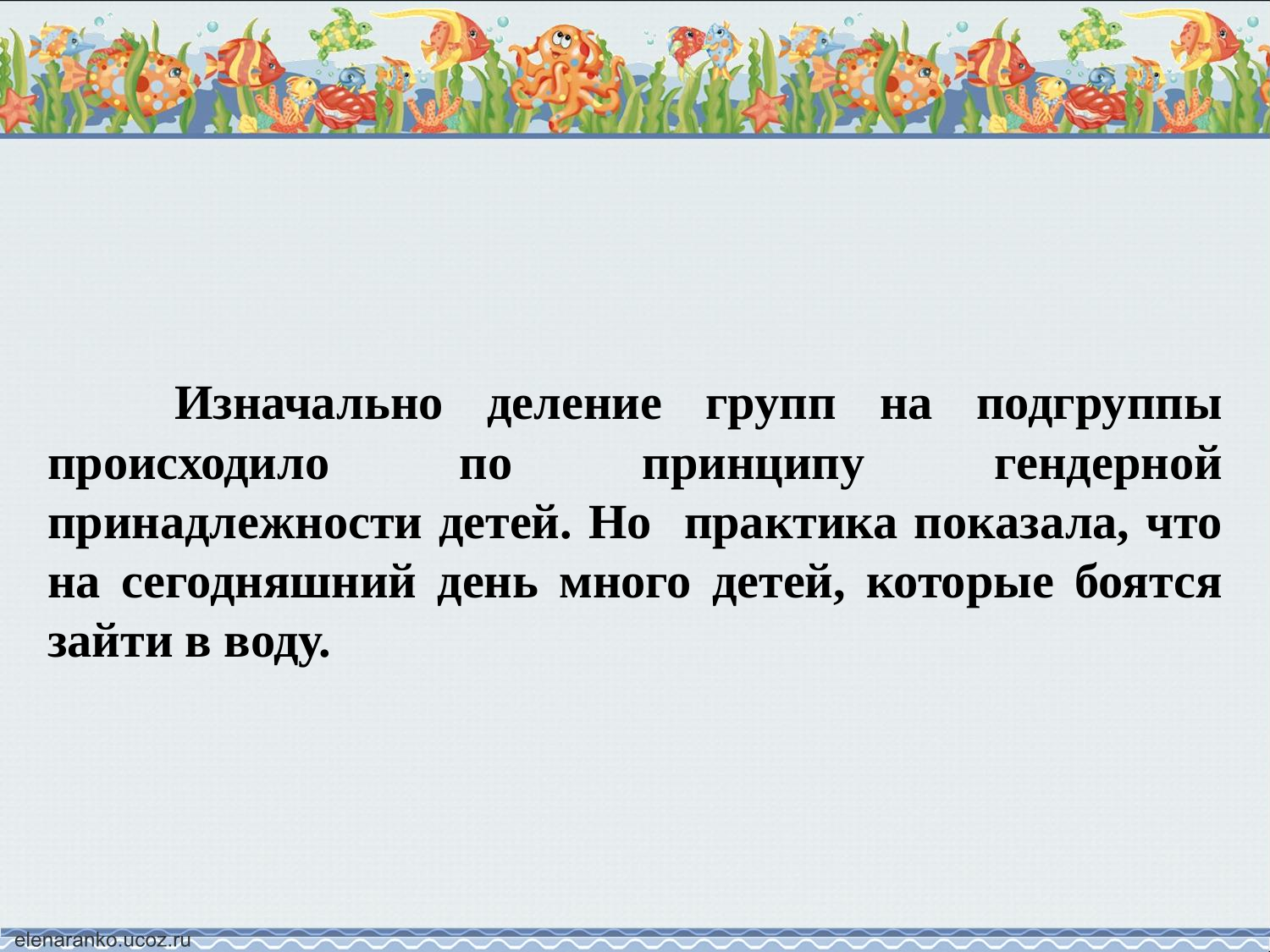

Изначально деление групп на подгруппы происходило по принципу гендерной принадлежности детей. Но  практика показала, что на сегодняшний день много детей, которые боятся зайти в воду.